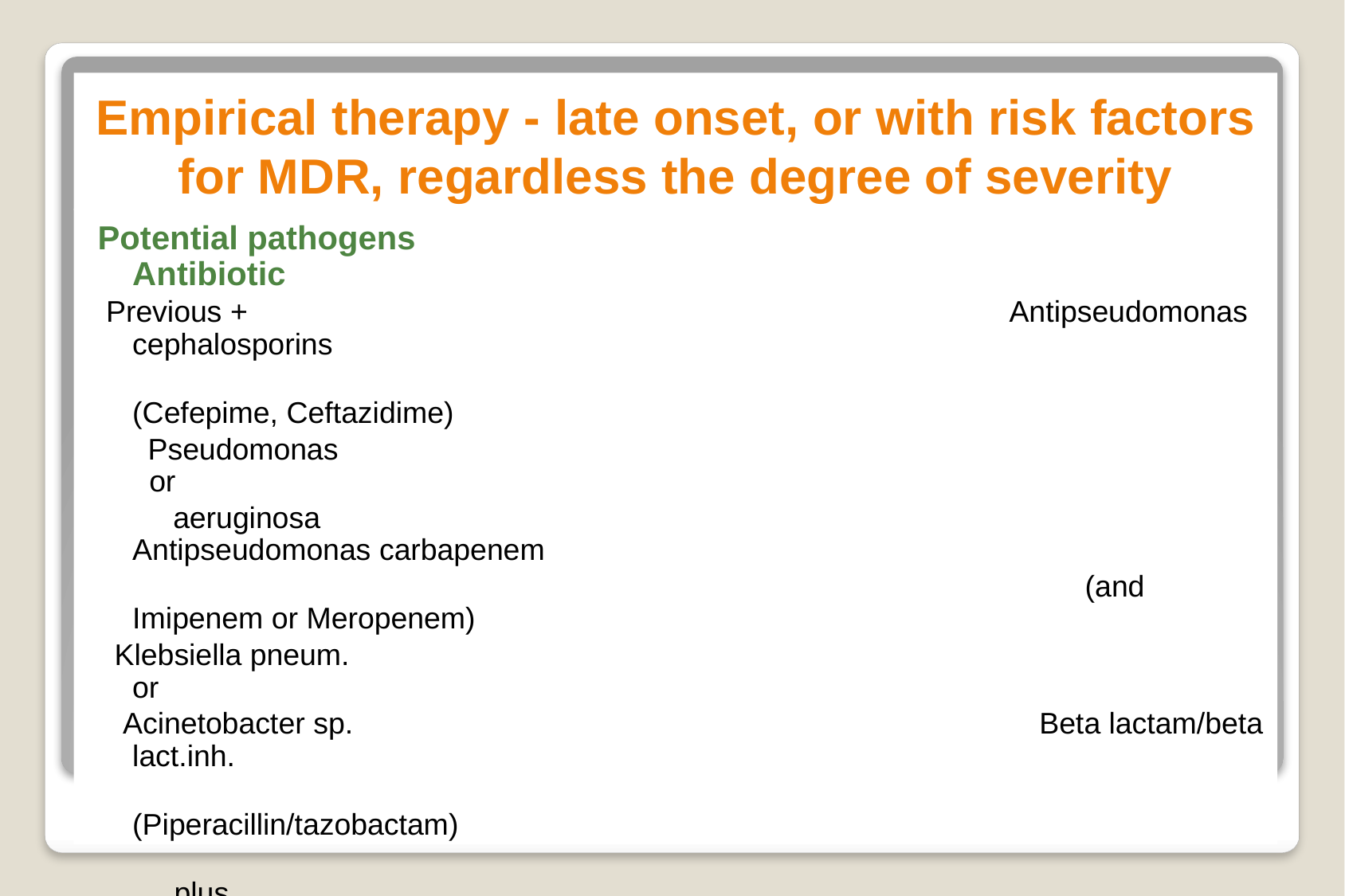

# Empirical therapy - late onset, or with risk factors for MDR, regardless the degree of severity
Potential pathogens                                                                                 Antibiotic
 Previous +                                                                                           Antipseudomonas cephalosporins
                                                                                                                           (Cefepime, Ceftazidime)
      Pseudomonas                                                                                                                 or
         aeruginosa                                                                                     Antipseudomonas carbapenem
                                                                                                                      (and Imipenem or Meropenem)
  Klebsiella pneum.                                                                                                             or
   Acinetobacter sp.                                                                                  Beta lactam/beta lact.inh.
                                                                                                                           (Piperacillin/tazobactam)
                                                                                                                                                 plus
                                                                                                                         Antipseudomonas quinolone
                                                                                                                          (ciprofloxacin, levofloxacin)
                                                                                                                                                   or
                                                                                                              Aminoglycoside (Amikacin, gentamycin)
                                                                                                                                                 plus
                                                                                                                         Linezolid or Vancomycin